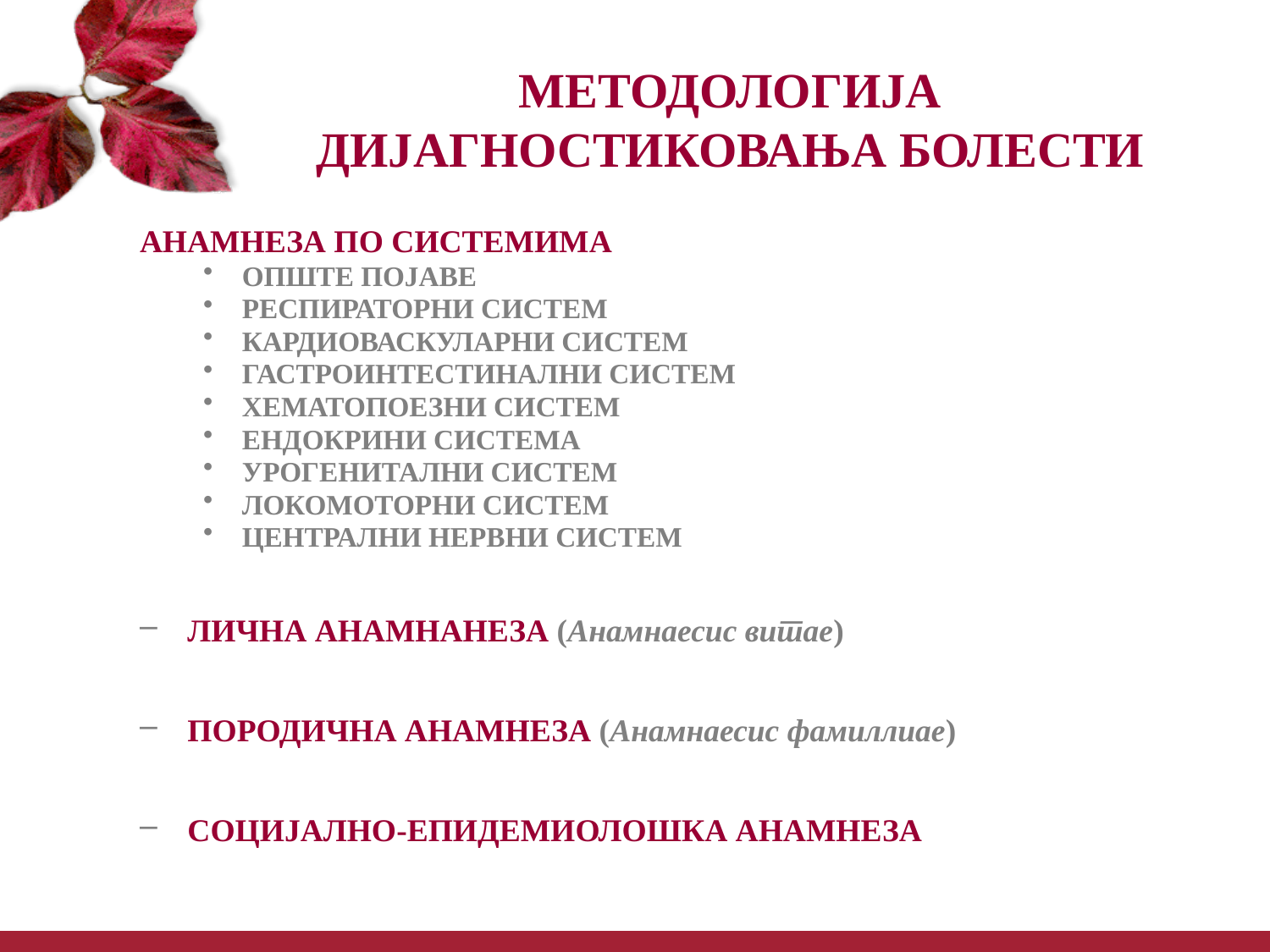

# МЕТОДОЛОГИЈА ДИЈАГНОСТИКОВАЊА БОЛЕСТИ
АНАМНЕЗА ПО СИСТЕМИМА
 ОПШТЕ ПОЈАВЕ
 РЕСПИРАТОРНИ СИСТЕМ
 КАРДИОВАСКУЛАРНИ СИСТЕМ
 ГАСТРОИНТЕСТИНАЛНИ СИСТЕМ
 ХЕМАТОПОЕЗНИ СИСТЕМ
 ЕНДОКРИНИ СИСТЕМА
 УРОГЕНИТАЛНИ СИСТЕМ
 ЛОКОМОТОРНИ СИСТЕМ
 ЦЕНТРАЛНИ НЕРВНИ СИСТЕМ

 ЛИЧНА АНАМНАНЕЗА (Анамнаесис витае)

 ПОРОДИЧНА АНАМНЕЗА (Анамнаесис фамиллиае)

 СОЦИЈАЛНО-ЕПИДЕМИОЛОШКА АНАМНЕЗА